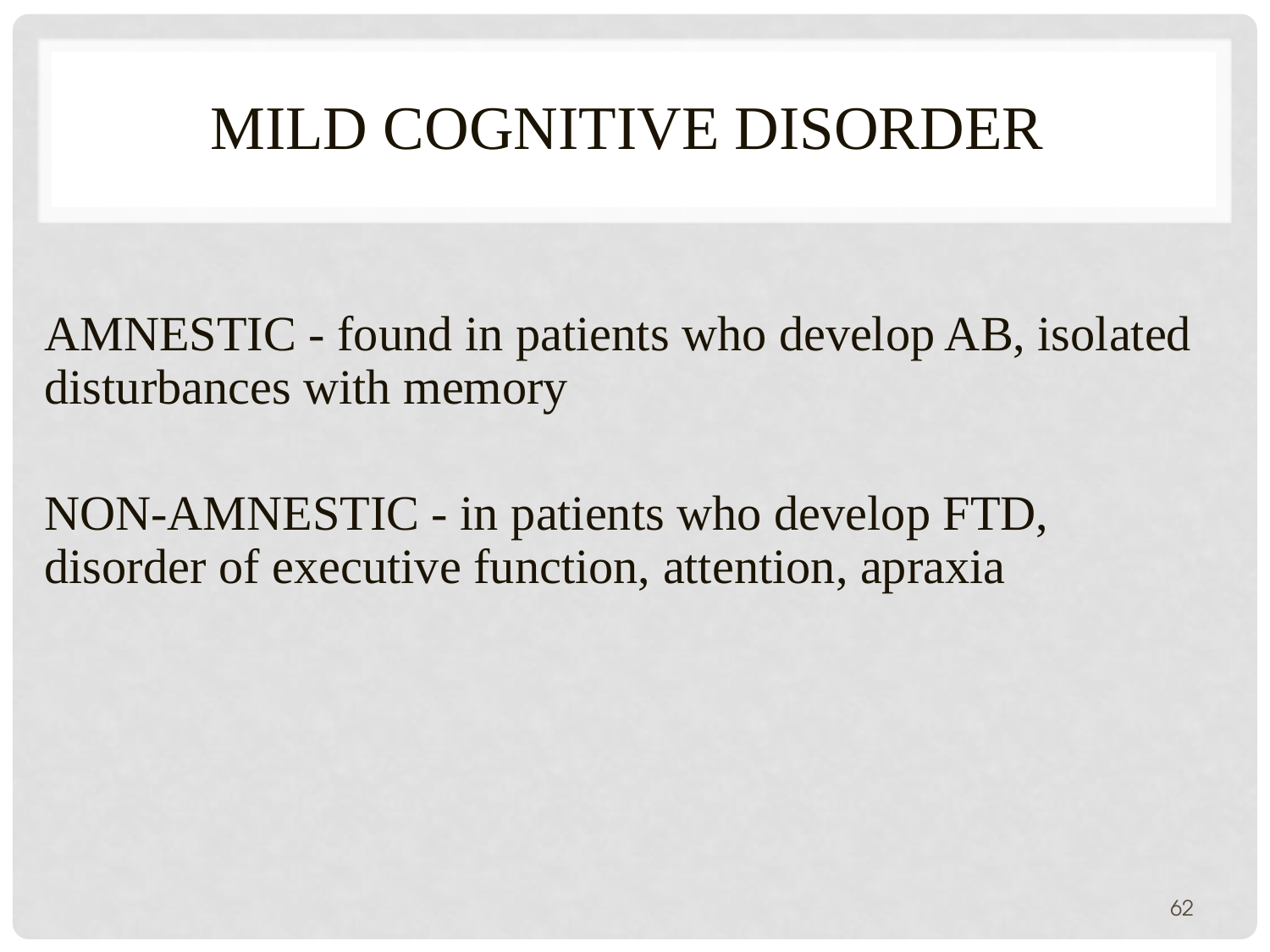

# MILD COGNITIVE DISORDER

AMNESTIC - found in patients who develop AB, isolated disturbances with memory

NON-AMNESTIC - in patients who develop FTD, disorder of executive function, attention, apraxia

62